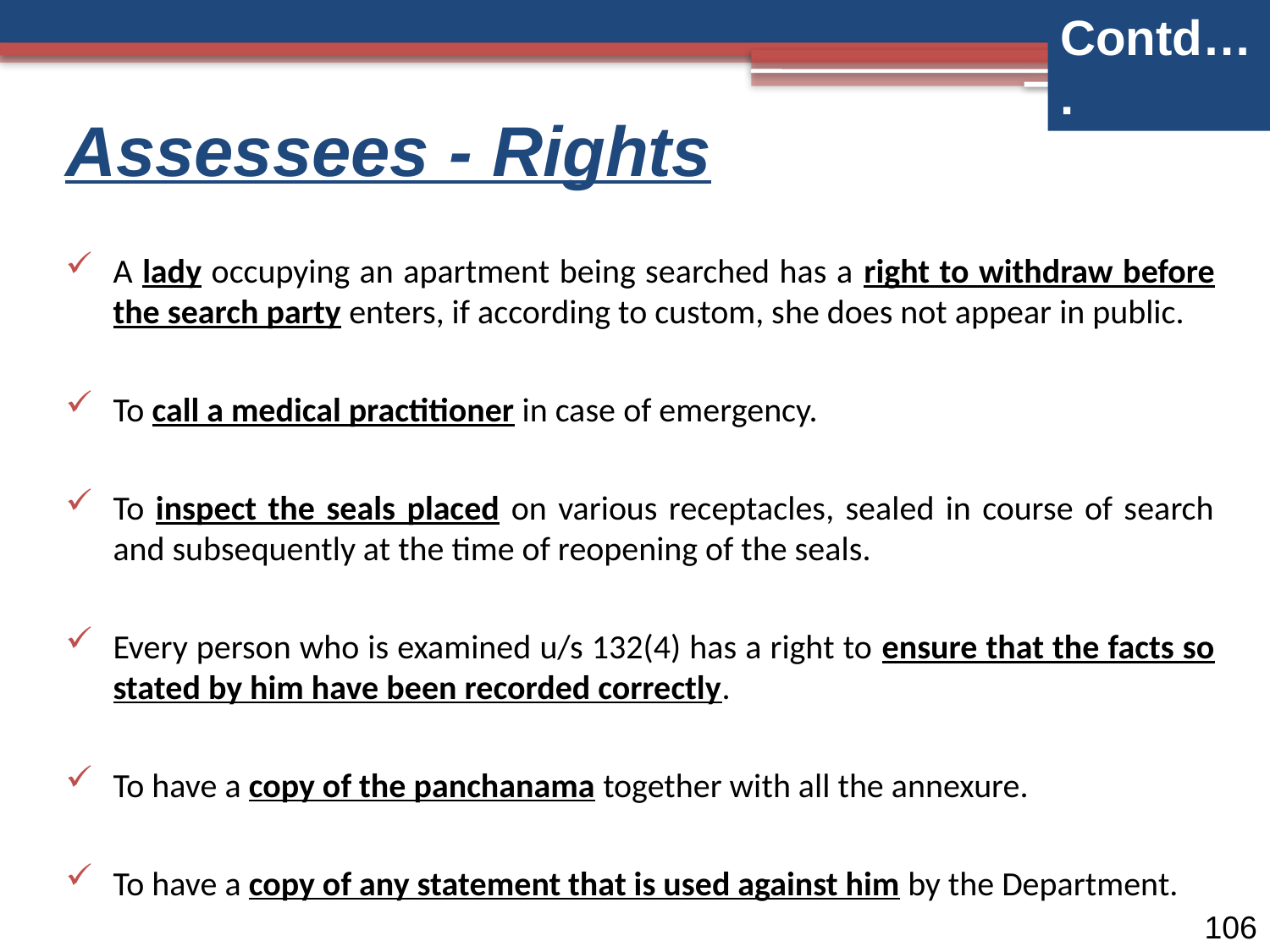

Contd….
# Assessees - Rights
A lady occupying an apartment being searched has a right to withdraw before the search party enters, if according to custom, she does not appear in public.

To call a medical practitioner in case of emergency.

To inspect the seals placed on various receptacles, sealed in course of search and subsequently at the time of reopening of the seals.

Every person who is examined u/s 132(4) has a right to ensure that the facts so stated by him have been recorded correctly.

To have a copy of the panchanama together with all the annexure.

To have a copy of any statement that is used against him by the Department.
106